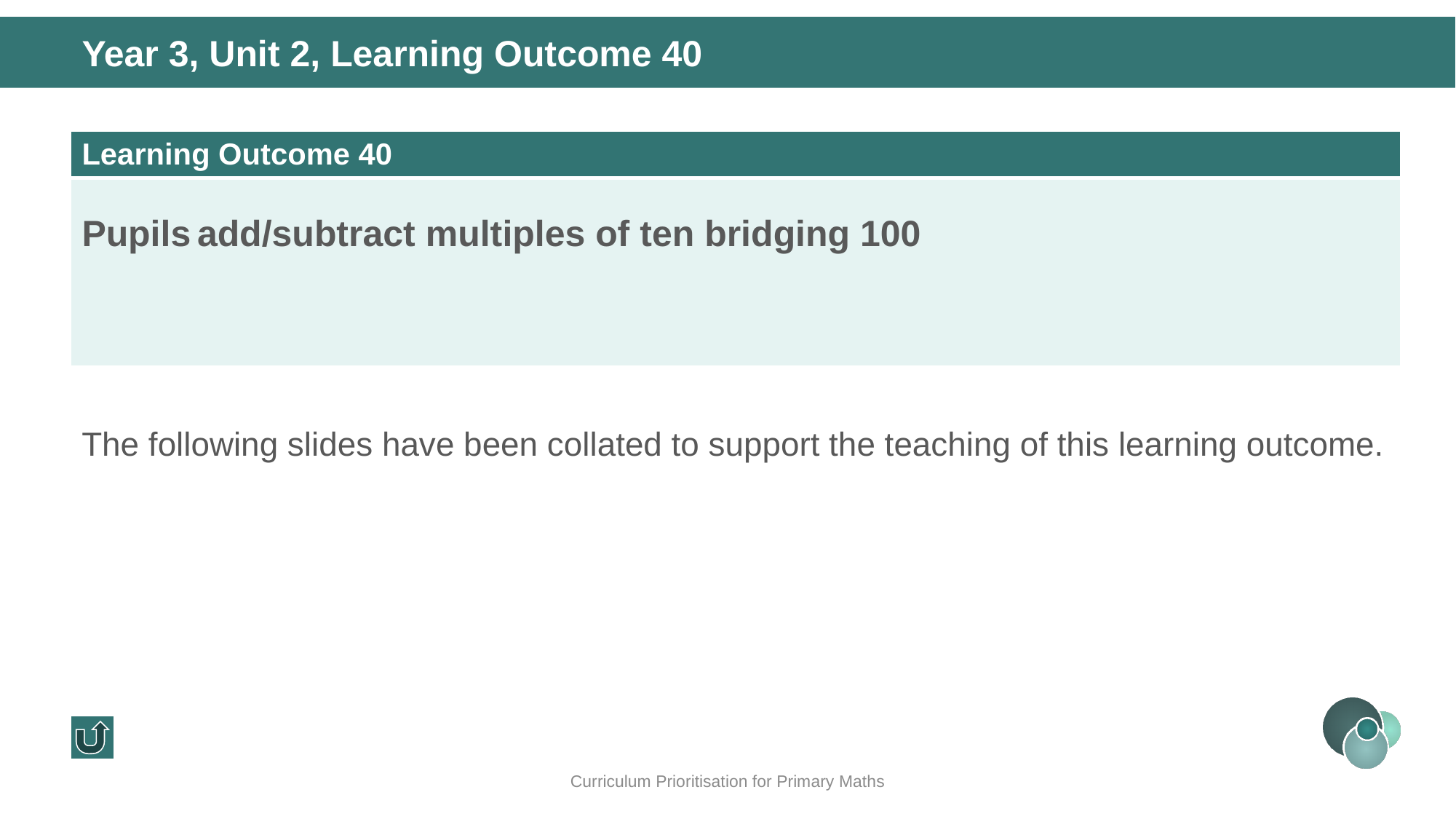

Year 3, Unit 2, Learning Outcome 40
| Learning Outcome 40 |
| --- |
| Pupils add/subtract multiples of ten bridging 100 |
The following slides have been collated to support the teaching of this learning outcome.

Curriculum Prioritisation for Primary Maths